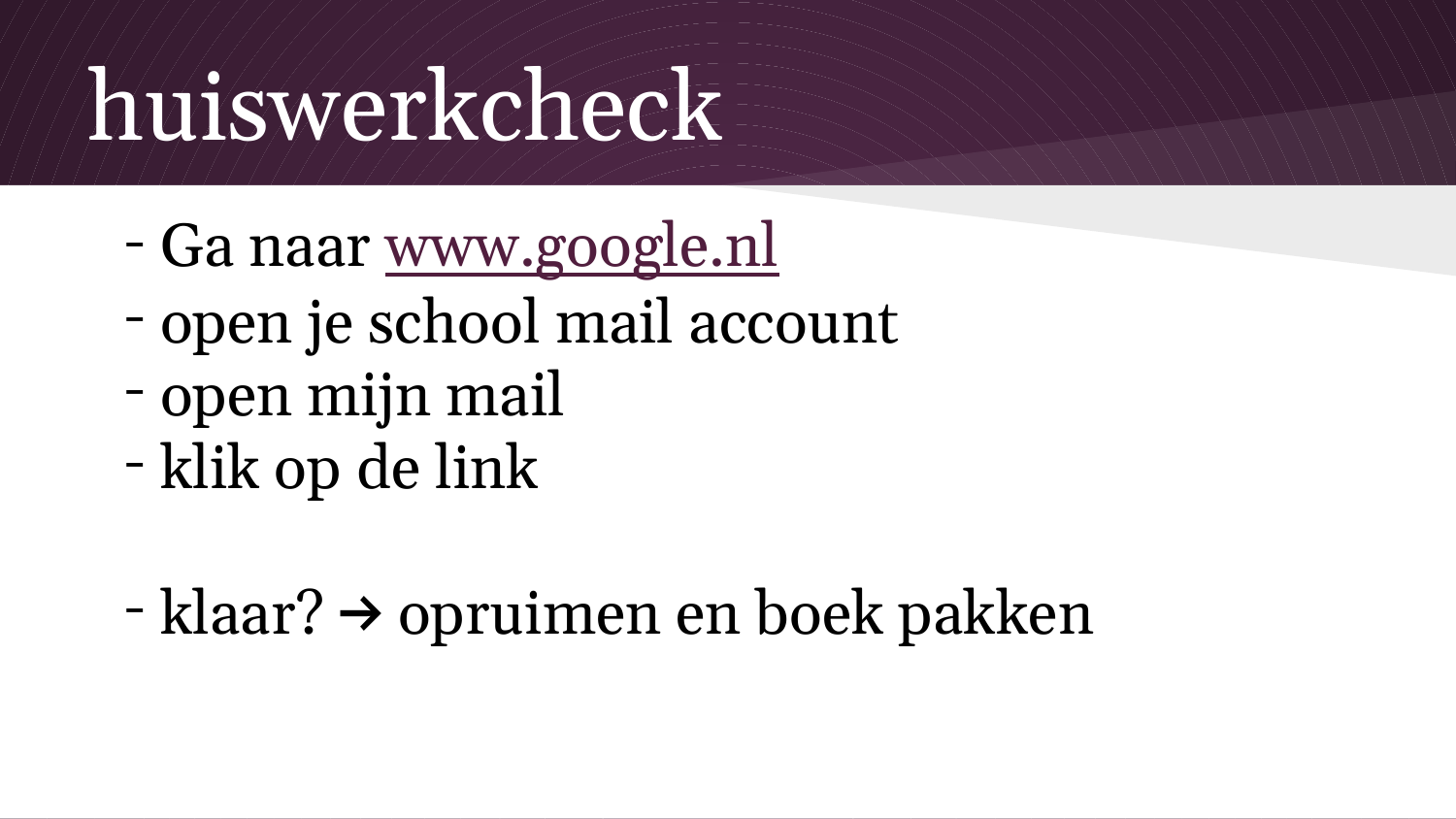

# huiswerkcheck
Ga naar www.google.nl
open je school mail account
open mijn mail
klik op de link

klaar? → opruimen en boek pakken